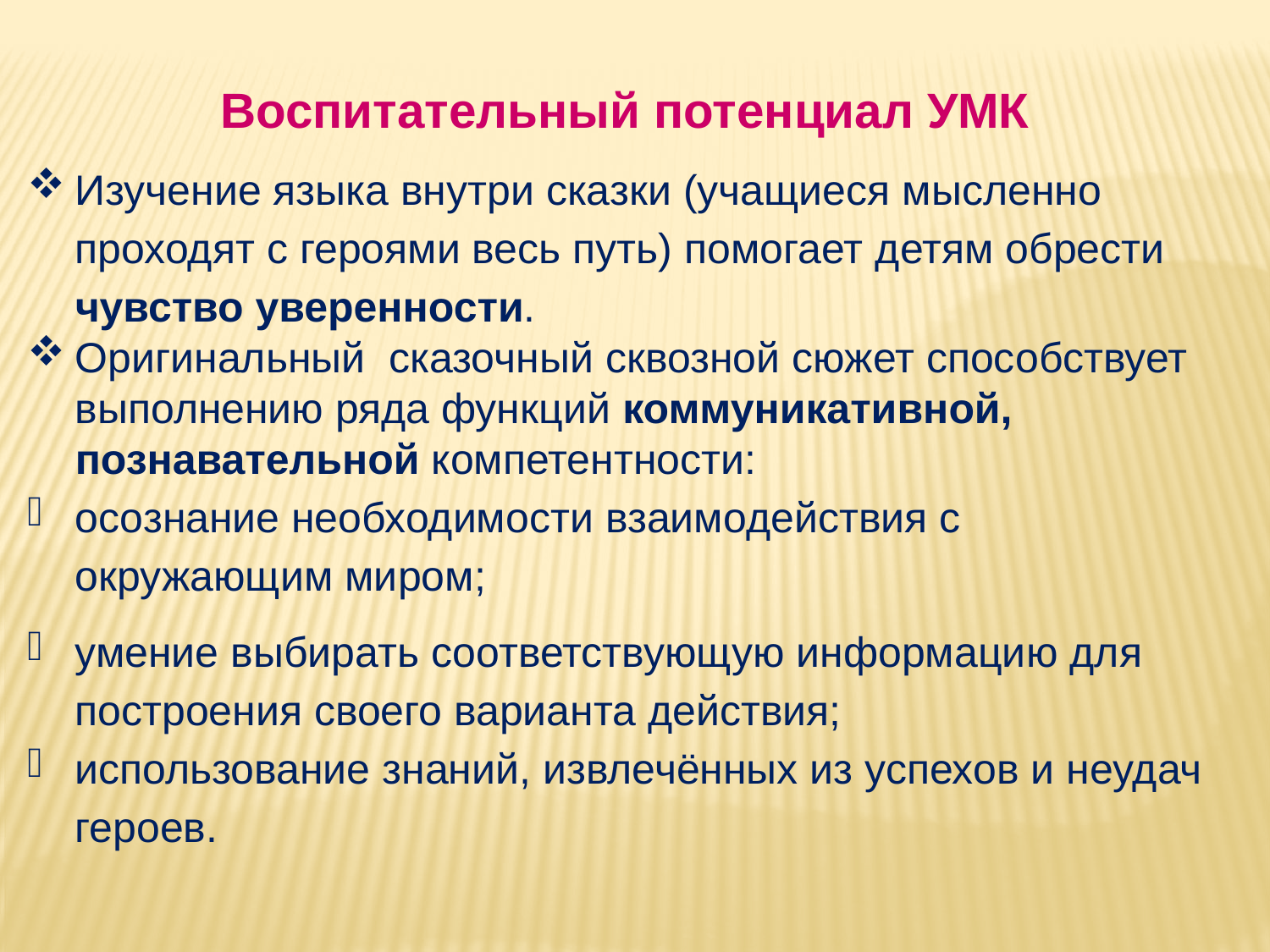

Воспитательный потенциал УМК
Изучение языка внутри сказки (учащиеся мысленно проходят с героями весь путь) помогает детям обрести чувство уверенности.
Оригинальный  сказочный сквозной сюжет способствует выполнению ряда функций коммуникативной, познавательной компетентности:
осознание необходимости взаимодействия с окружающим миром;
умение выбирать соответствующую информацию для построения своего варианта действия;
использование знаний, извлечённых из успехов и неудач героев.